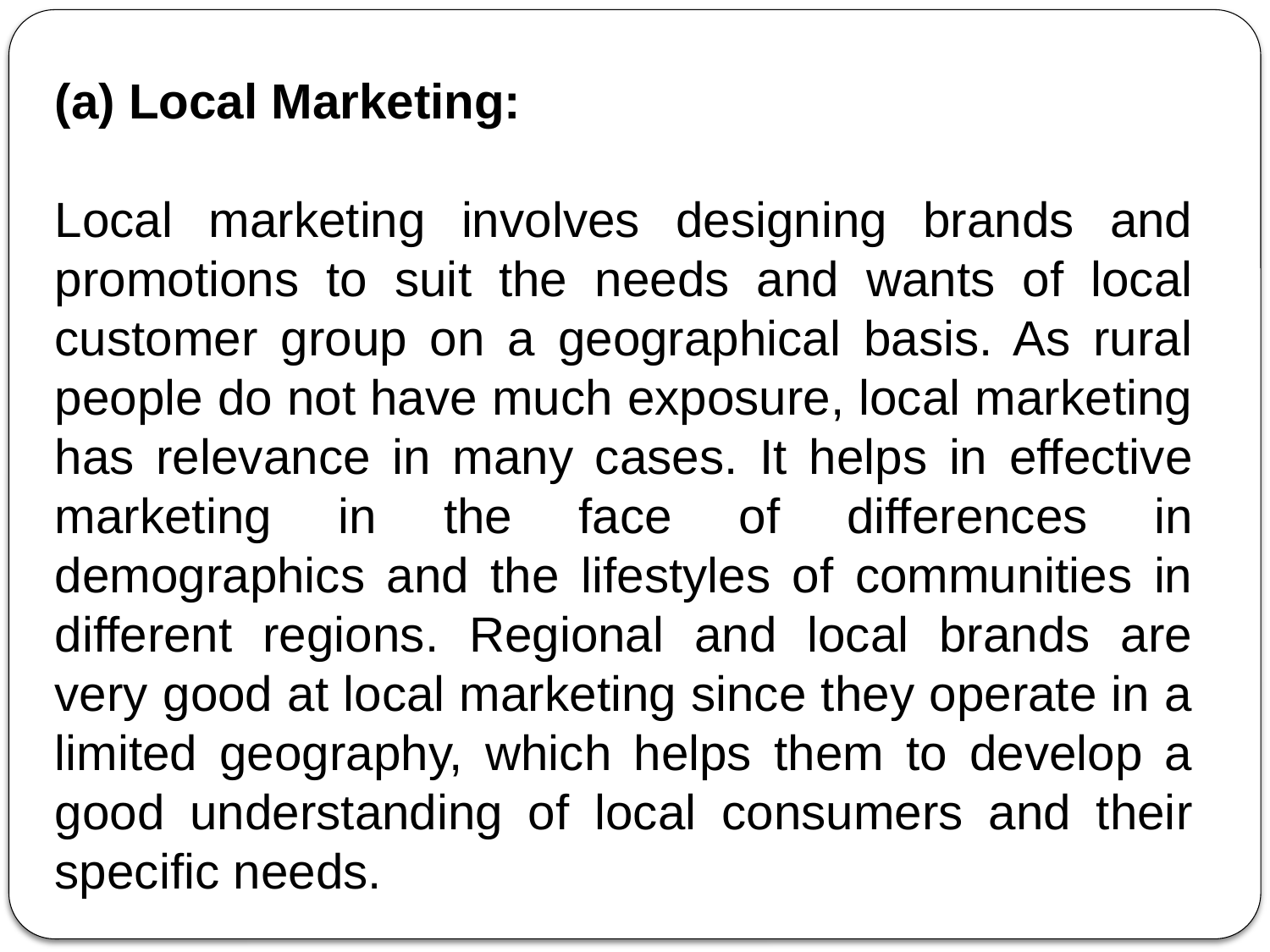

(a) Local Marketing:

Local marketing involves designing brands and promotions to suit the needs and wants of local customer group on a geographical basis. As rural people do not have much exposure, local marketing has relevance in many cases. It helps in effective marketing in the face of differences in demographics and the lifestyles of communities in different regions. Regional and local brands are very good at local marketing since they operate in a limited geography, which helps them to develop a good understanding of local consumers and their specific needs.